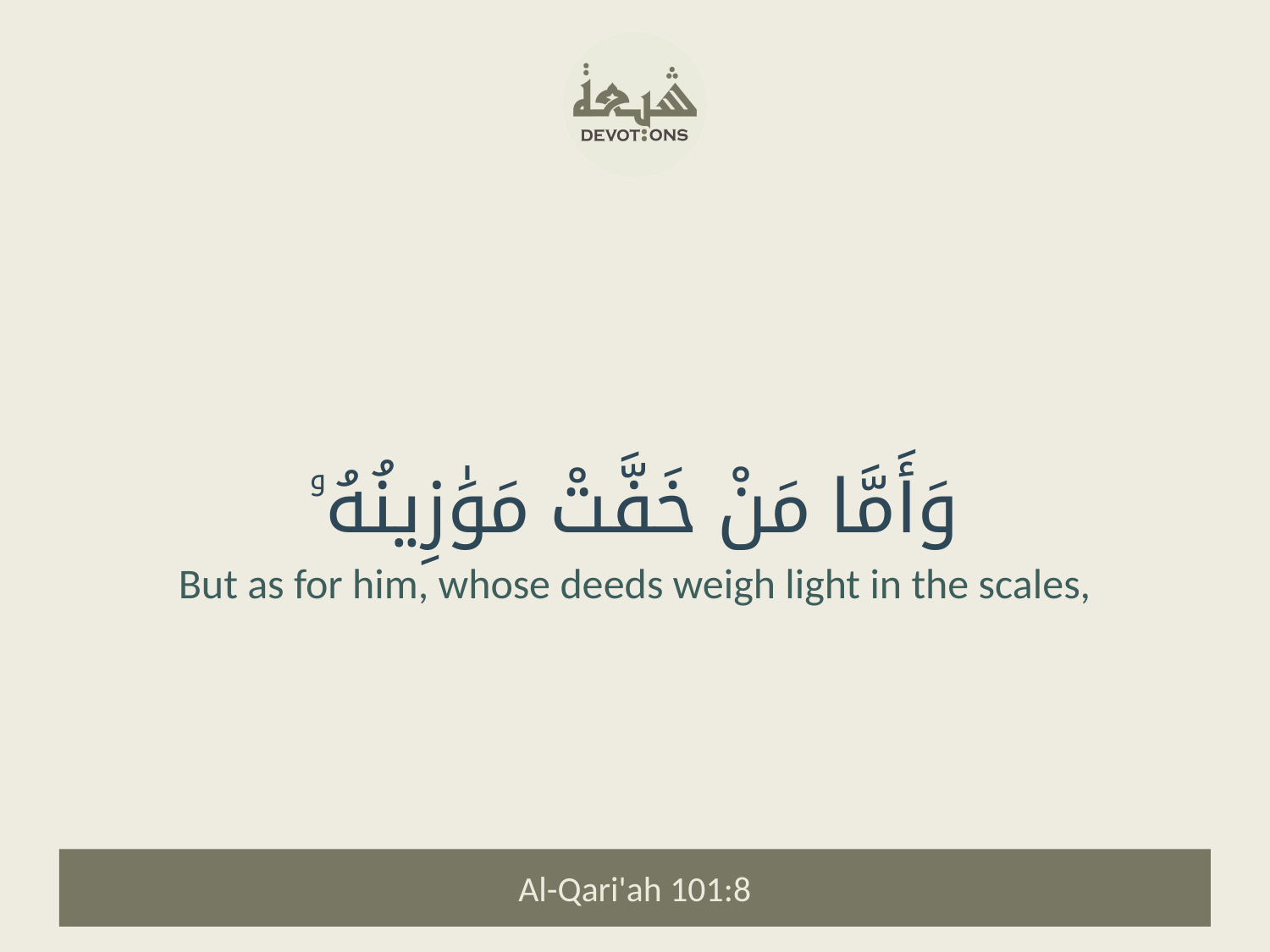

وَأَمَّا مَنْ خَفَّتْ مَوَٰزِينُهُۥ
But as for him, whose deeds weigh light in the scales,
Al-Qari'ah 101:8